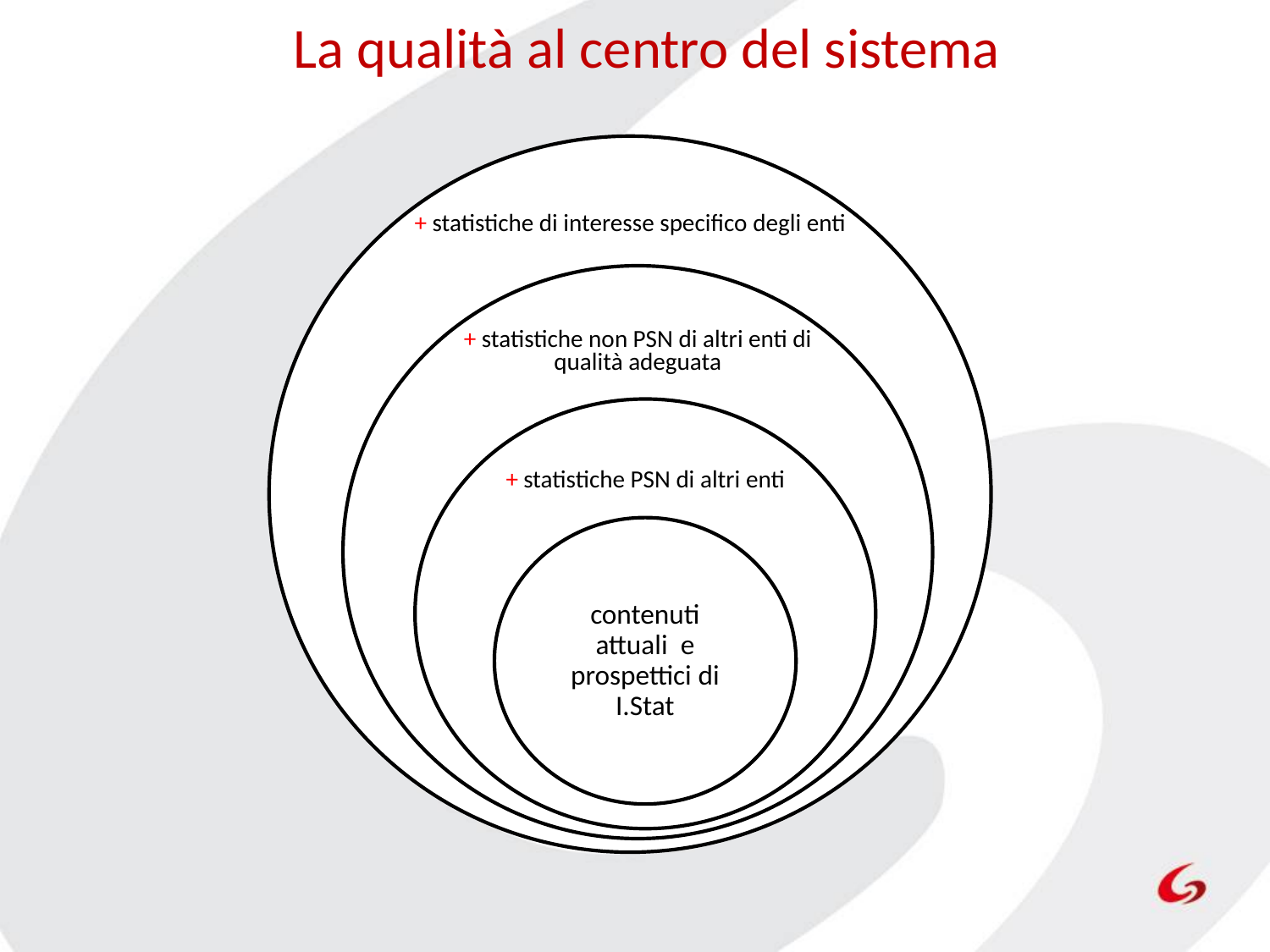

La qualità al centro del sistema
+ statistiche di interesse specifico degli enti
+ statistiche non PSN di altri enti di qualità adeguata
+ statistiche PSN di altri enti
contenuti attuali  e prospettici di I.Stat